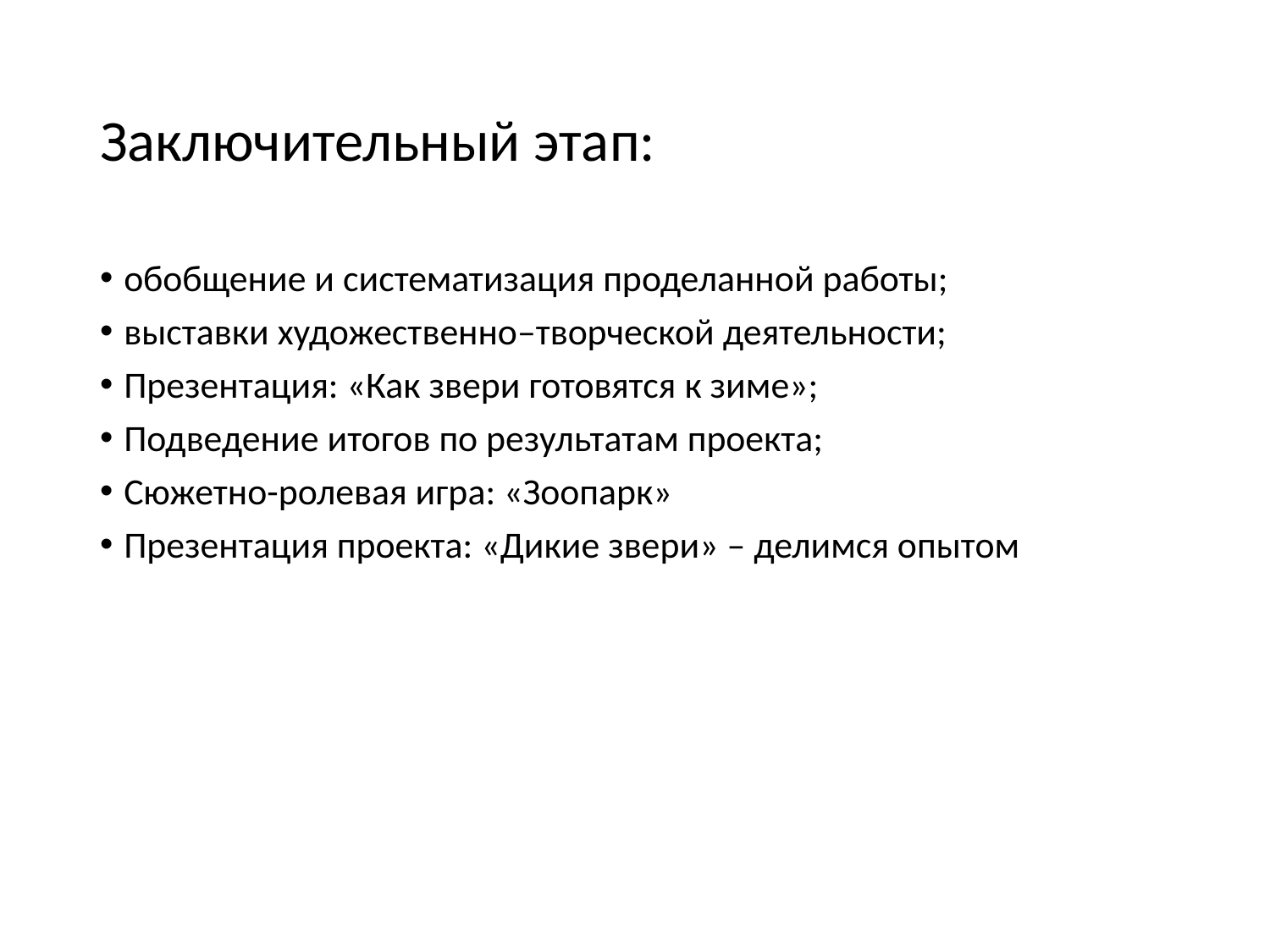

# Заключительный этап:
обобщение и систематизация проделанной работы;
выставки художественно–творческой деятельности;
Презентация: «Как звери готовятся к зиме»;
Подведение итогов по результатам проекта;
Сюжетно-ролевая игра: «Зоопарк»
Презентация проекта: «Дикие звери» – делимся опытом